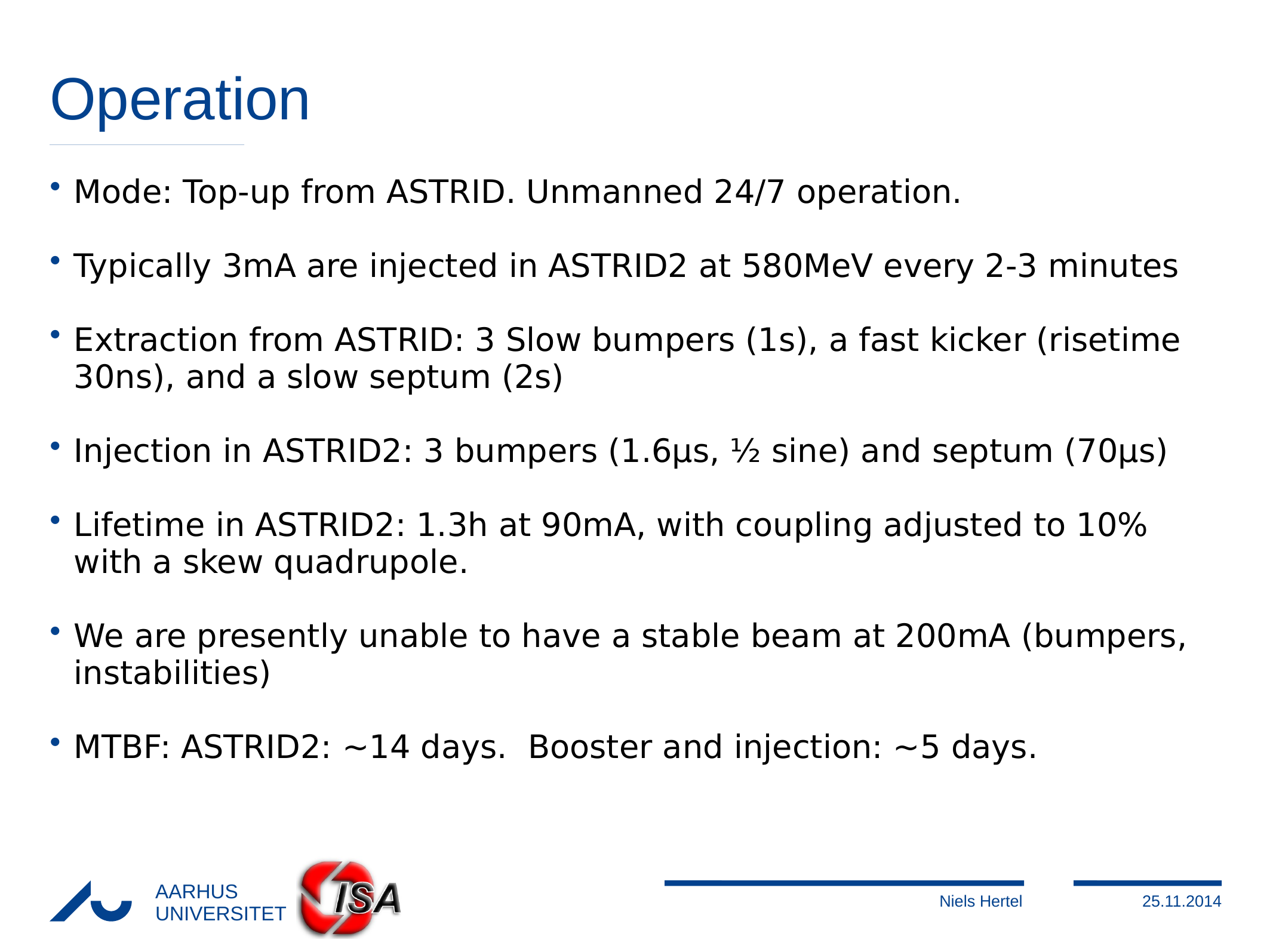

# Operation
Mode: Top-up from ASTRID. Unmanned 24/7 operation.

Typically 3mA are injected in ASTRID2 at 580MeV every 2-3 minutes

Extraction from ASTRID: 3 Slow bumpers (1s), a fast kicker (risetime 30ns), and a slow septum (2s)

Injection in ASTRID2: 3 bumpers (1.6µs, ½ sine) and septum (70µs)

Lifetime in ASTRID2: 1.3h at 90mA, with coupling adjusted to 10% with a skew quadrupole.

We are presently unable to have a stable beam at 200mA (bumpers, instabilities)

MTBF: ASTRID2: ~14 days.  Booster and injection: ~5 days.